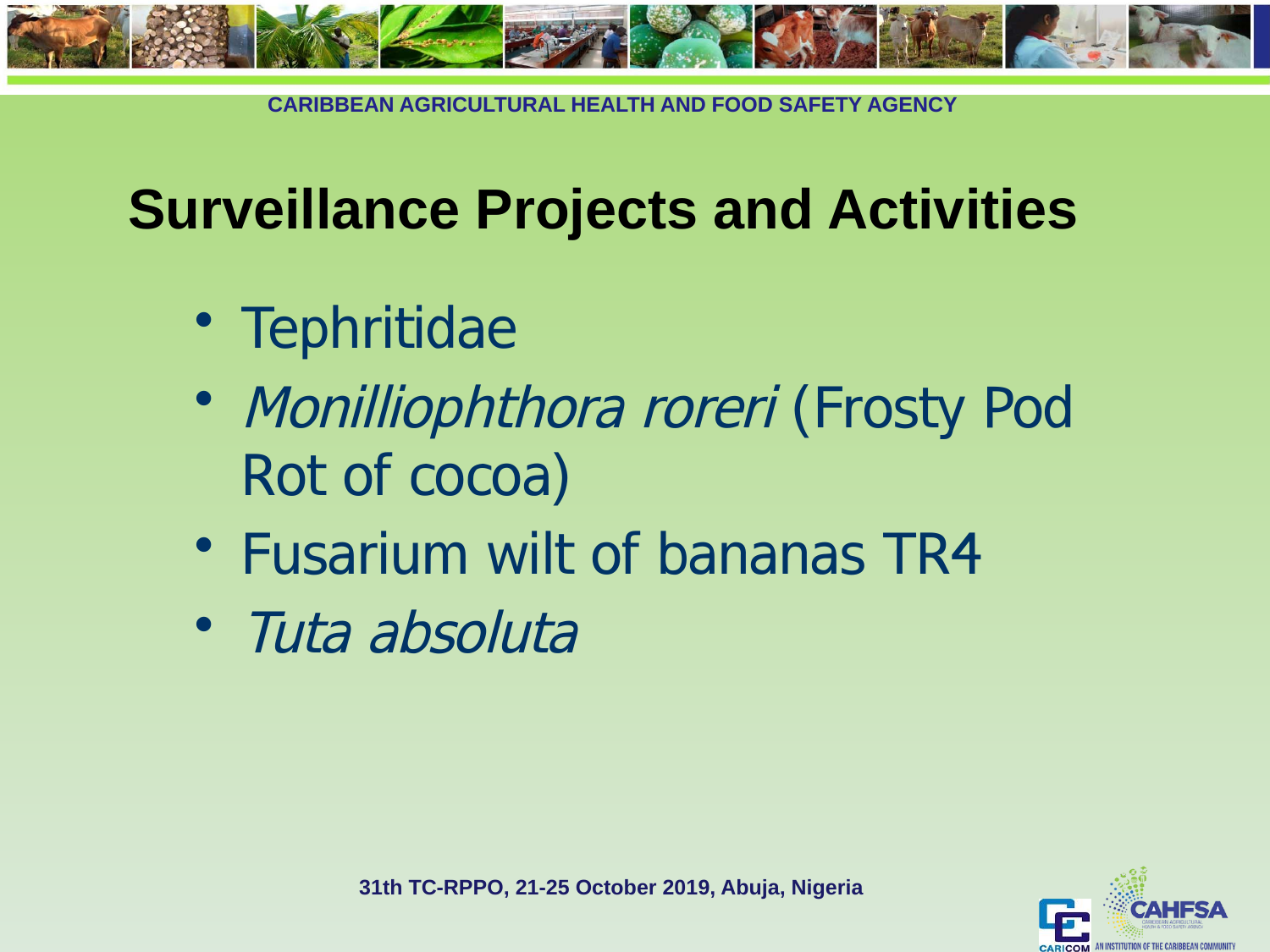

Surveillance Projects and Activities

Tephritidae
Monilliophthora roreri (Frosty Pod Rot of cocoa)
Fusarium wilt of bananas TR4
Tuta absoluta